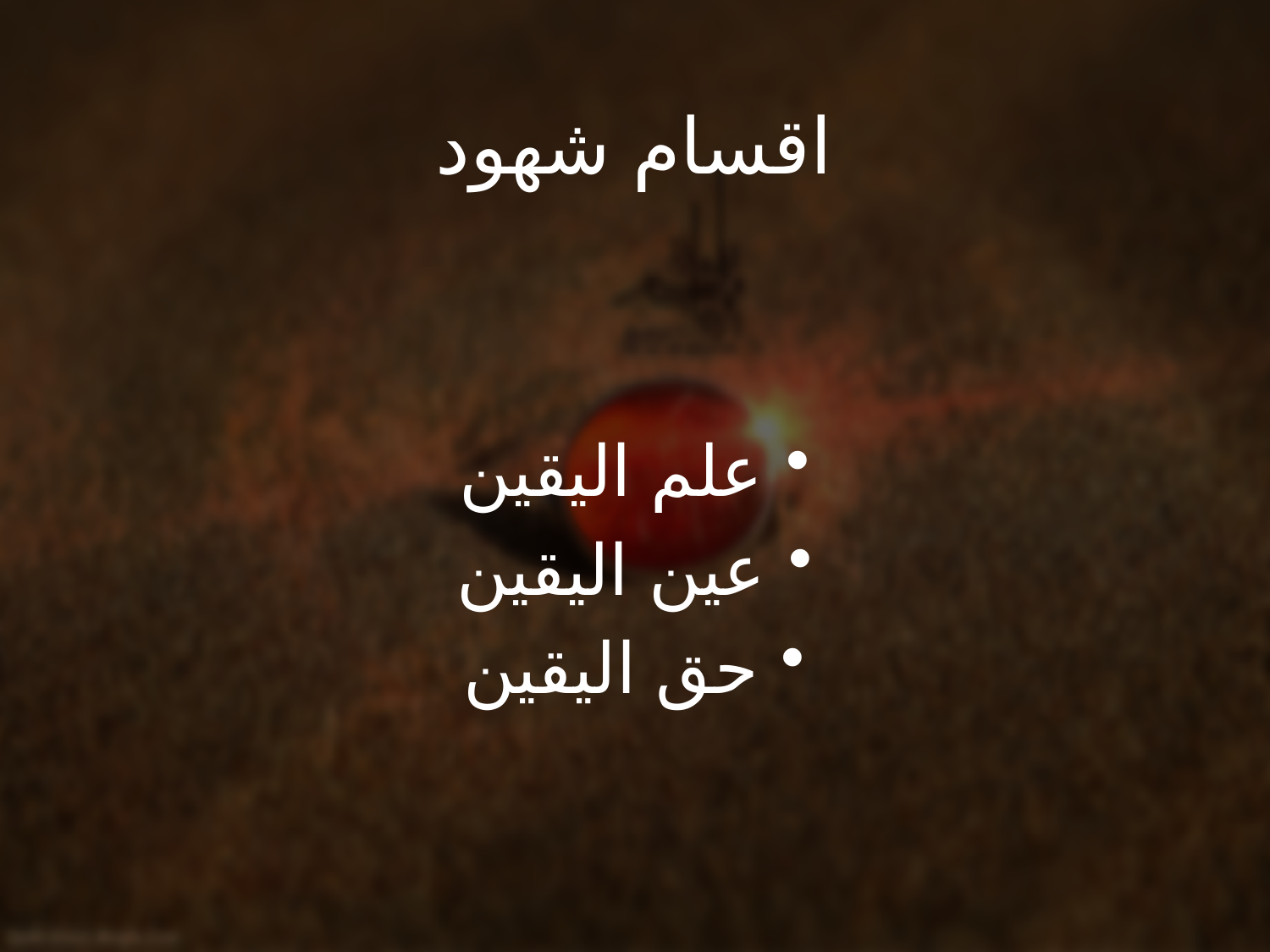

# اقسام شهود

علم اليقين
عين اليقين
حق اليقين